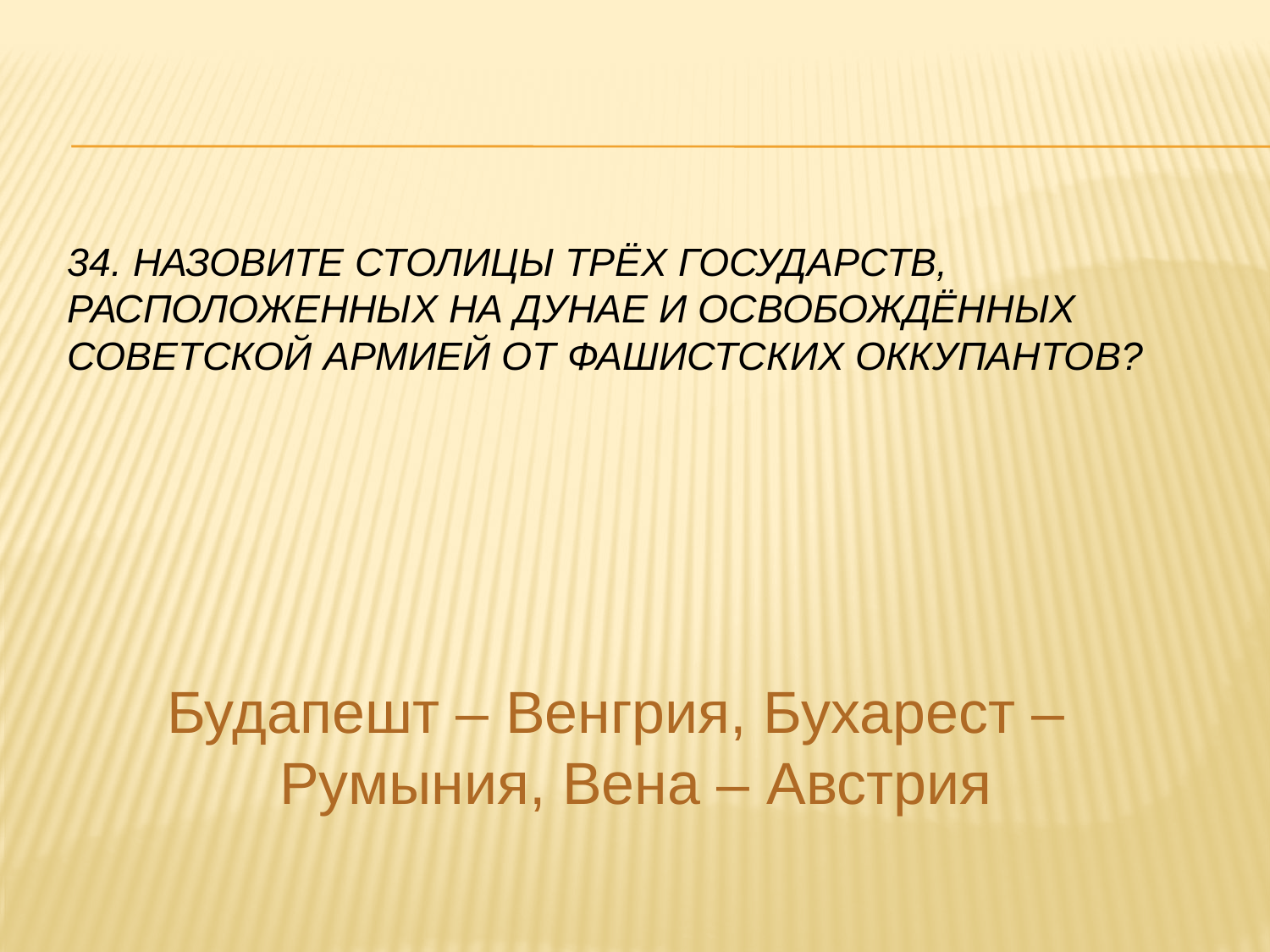

# 34. Назовите столицы трёх государств, расположенных на Дунае и освобождённых Советской Армией от фашистских оккупантов?
Будапешт – Венгрия, Бухарест – Румыния, Вена – Австрия